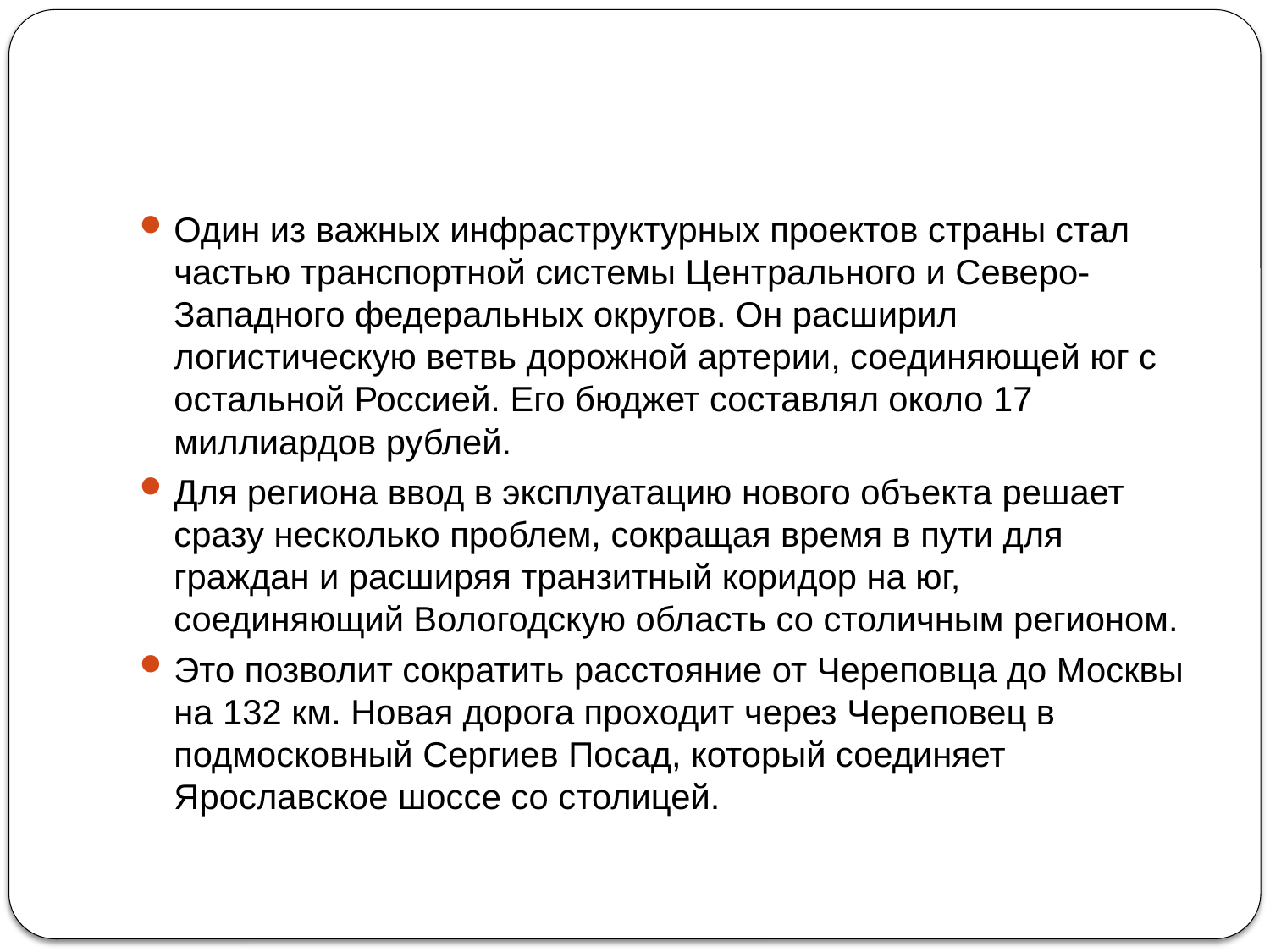

#
Один из важных инфраструктурных проектов страны стал частью транспортной системы Центрального и Северо-Западного федеральных округов. Он расширил логистическую ветвь дорожной артерии, соединяющей юг с остальной Россией. Его бюджет составлял около 17 миллиардов рублей.
Для региона ввод в эксплуатацию нового объекта решает сразу несколько проблем, сокращая время в пути для граждан и расширяя транзитный коридор на юг, соединяющий Вологодскую область со столичным регионом.
Это позволит сократить расстояние от Череповца до Москвы на 132 км. Новая дорога проходит через Череповец в подмосковный Сергиев Посад, который соединяет Ярославское шоссе со столицей.